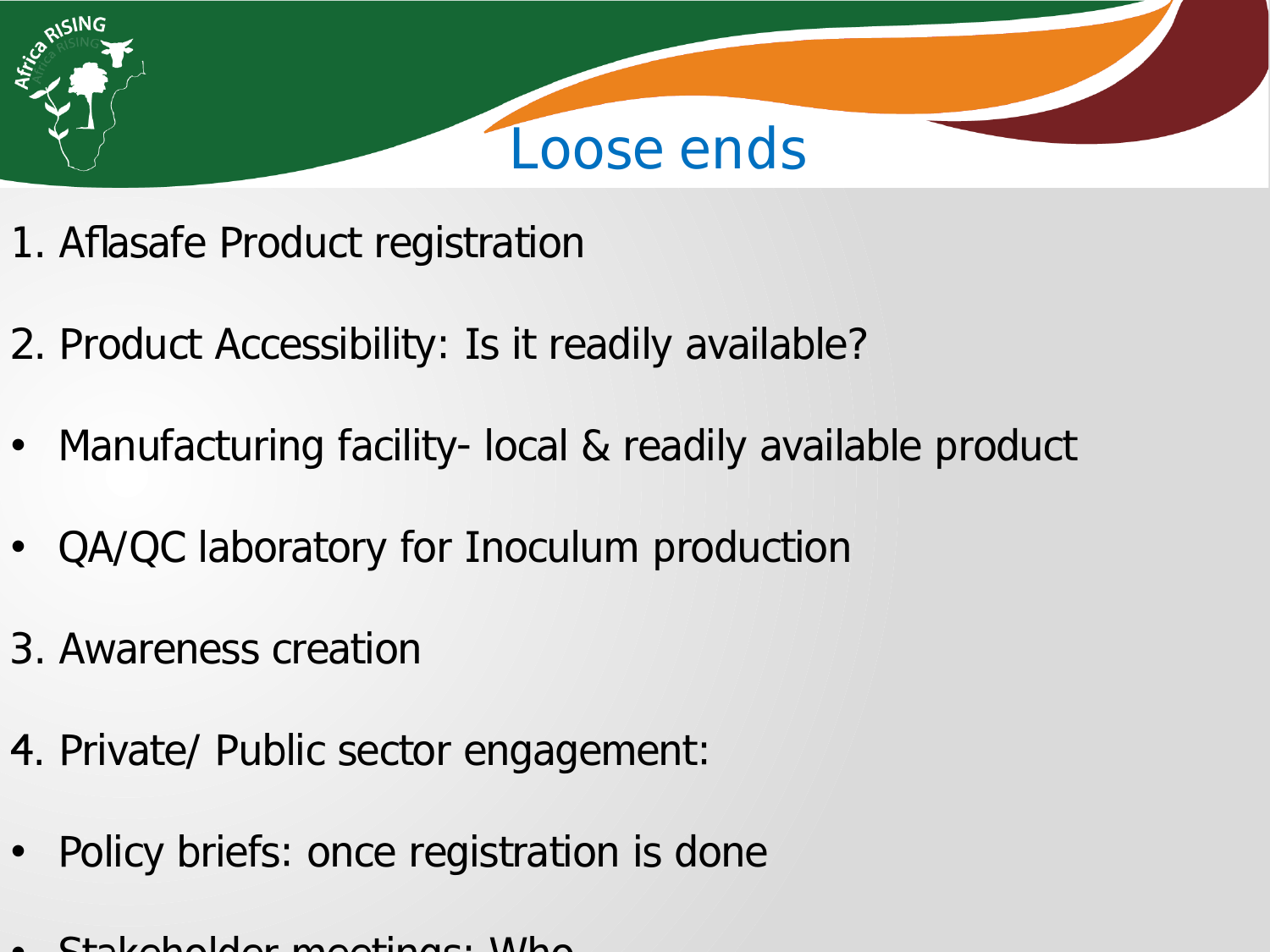

Loose ends
1. Aflasafe Product registration
2. Product Accessibility: Is it readily available?
Manufacturing facility- local & readily available product
QA/QC laboratory for Inoculum production
3. Awareness creation
4. Private/ Public sector engagement:
Policy briefs: once registration is done
Stakeholder meetings: Who,